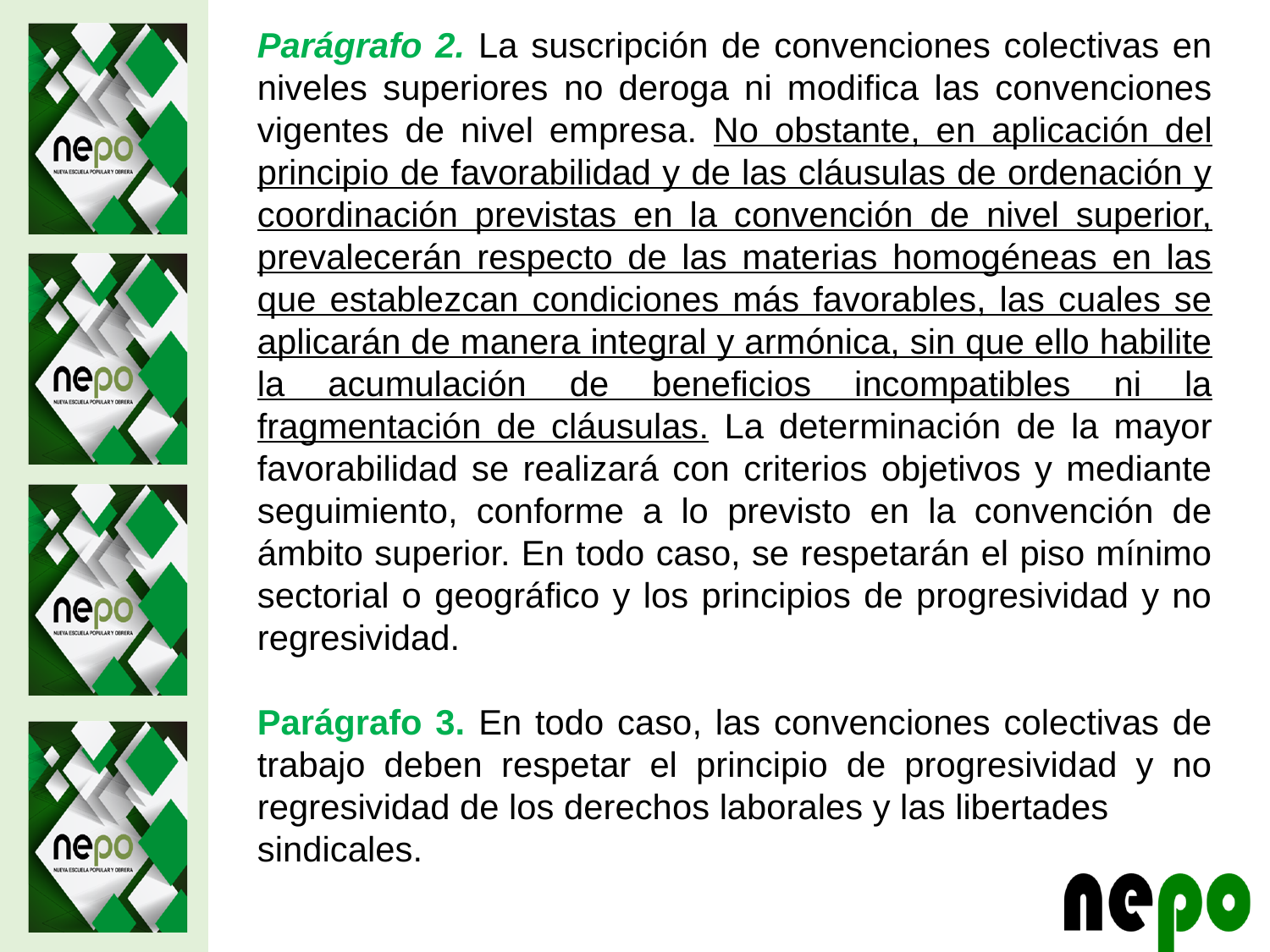

Parágrafo 2. La suscripción de convenciones colectivas en niveles superiores no deroga ni modifica las convenciones vigentes de nivel empresa. No obstante, en aplicación del principio de favorabilidad y de las cláusulas de ordenación y coordinación previstas en la convención de nivel superior, prevalecerán respecto de las materias homogéneas en las que establezcan condiciones más favorables, las cuales se aplicarán de manera integral y armónica, sin que ello habilite la acumulación de beneficios incompatibles ni la fragmentación de cláusulas. La determinación de la mayor favorabilidad se realizará con criterios objetivos y mediante seguimiento, conforme a lo previsto en la convención de ámbito superior. En todo caso, se respetarán el piso mínimo sectorial o geográfico y los principios de progresividad y no regresividad.

Parágrafo 3. En todo caso, las convenciones colectivas de trabajo deben respetar el principio de progresividad y no regresividad de los derechos laborales y las libertades
sindicales.